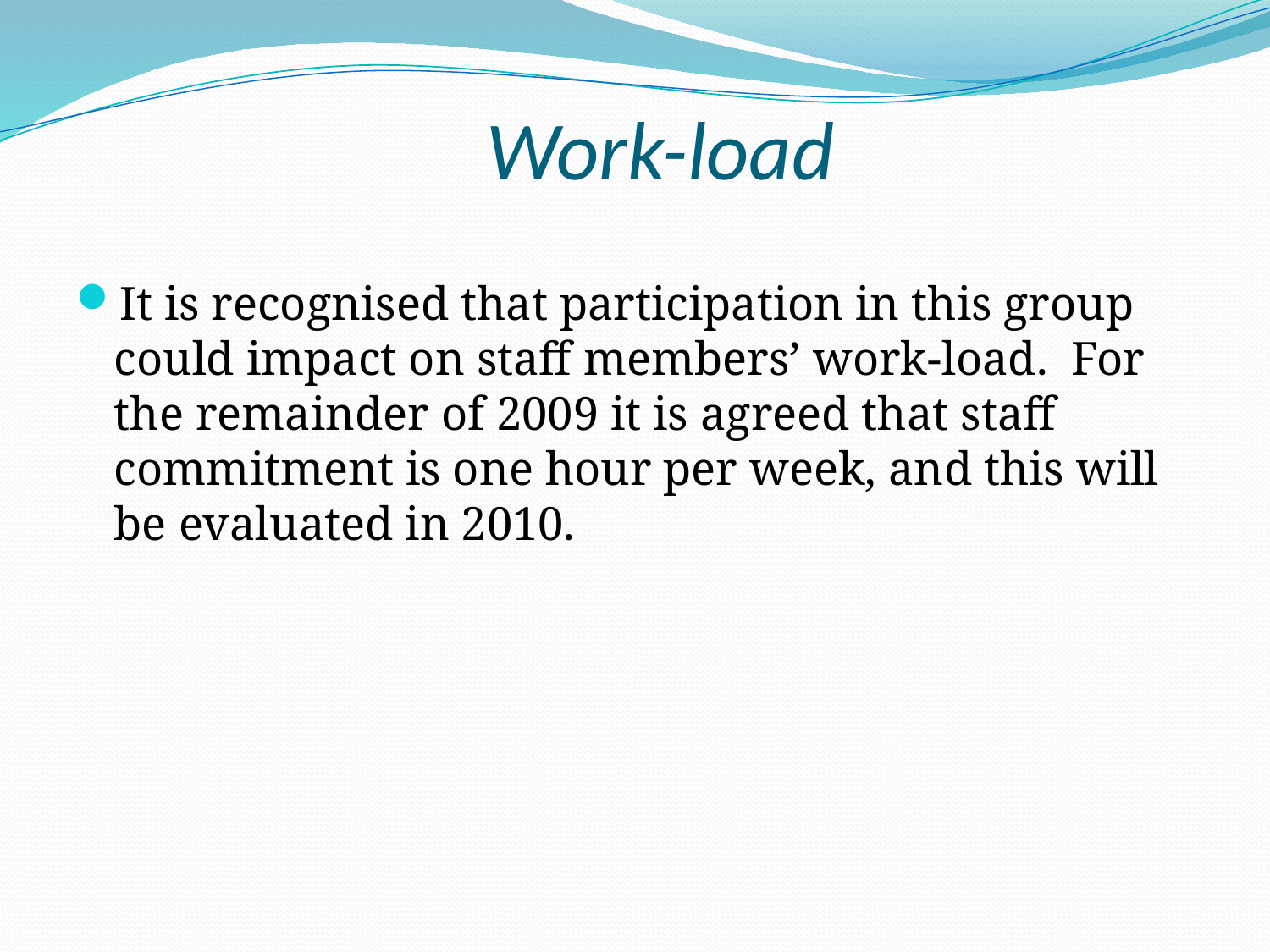

# Work-load
It is recognised that participation in this group could impact on staff members’ work-load.  For the remainder of 2009 it is agreed that staff commitment is one hour per week, and this will be evaluated in 2010.